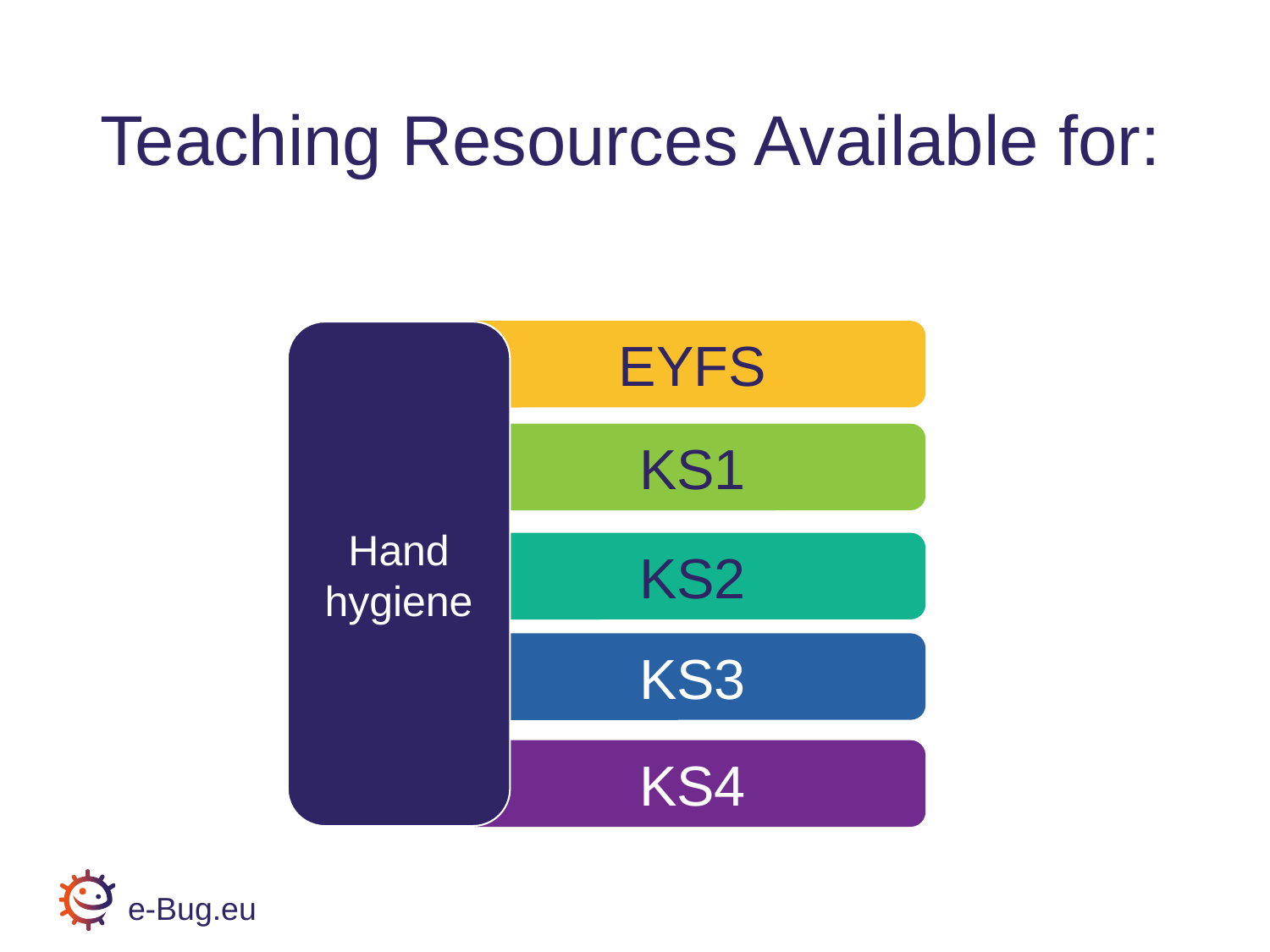

# Teaching Resources Available for:
Hand hygiene
EYFS
KS1
KS2
KS3
KS4
e-Bug.eu